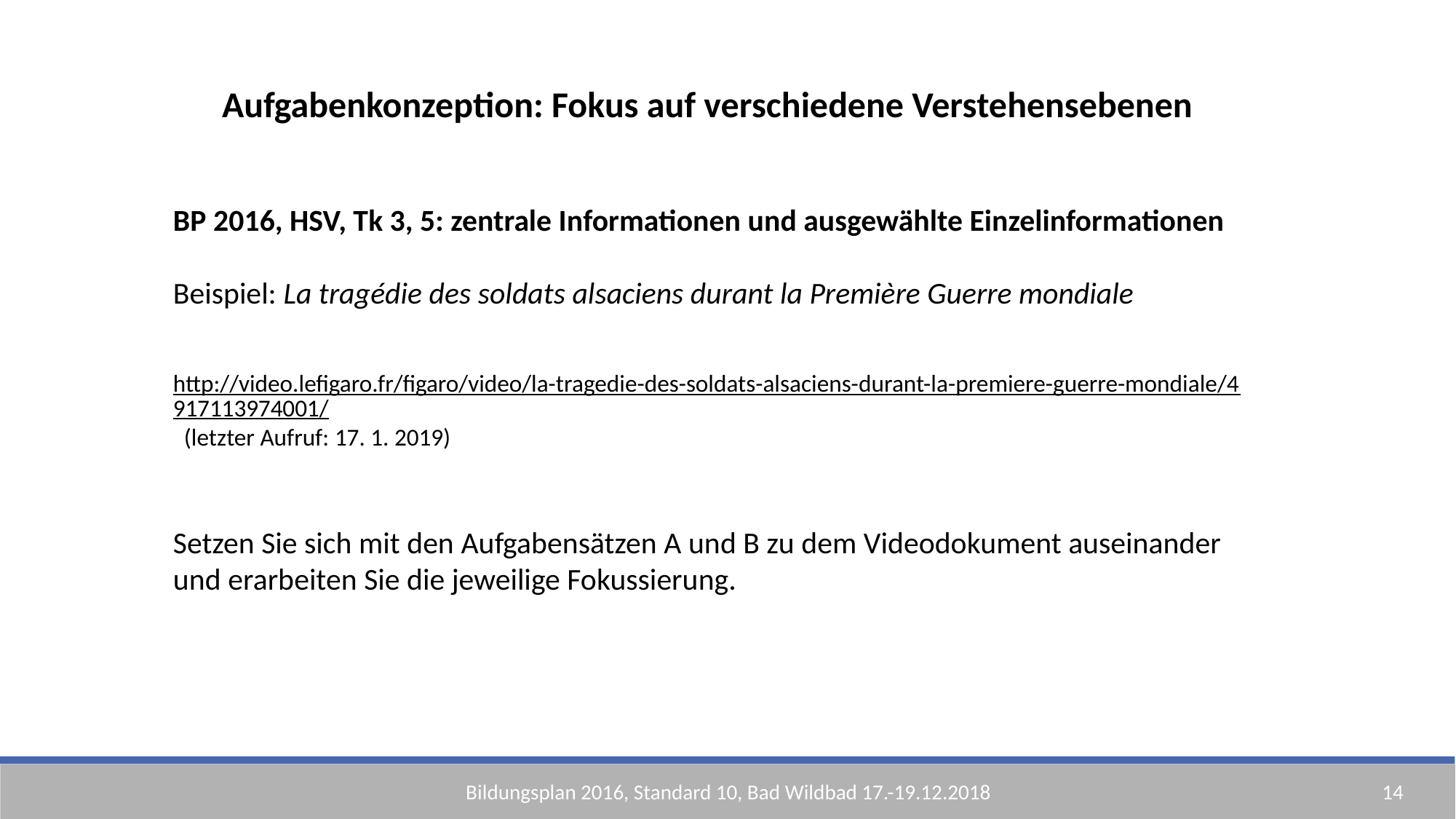

Aufgabenkonzeption: Fokus auf verschiedene Verstehensebenen

BP 2016, HSV, Tk 3, 5: zentrale Informationen und ausgewählte Einzelinformationen

Beispiel: La tragédie des soldats alsaciens durant la Première Guerre mondiale

http://video.lefigaro.fr/figaro/video/la-tragedie-des-soldats-alsaciens-durant-la-premiere-guerre-mondiale/4917113974001/  (letzter Aufruf: 17. 1. 2019)

Setzen Sie sich mit den Aufgabensätzen A und B zu dem Videodokument auseinander und erarbeiten Sie die jeweilige Fokussierung.